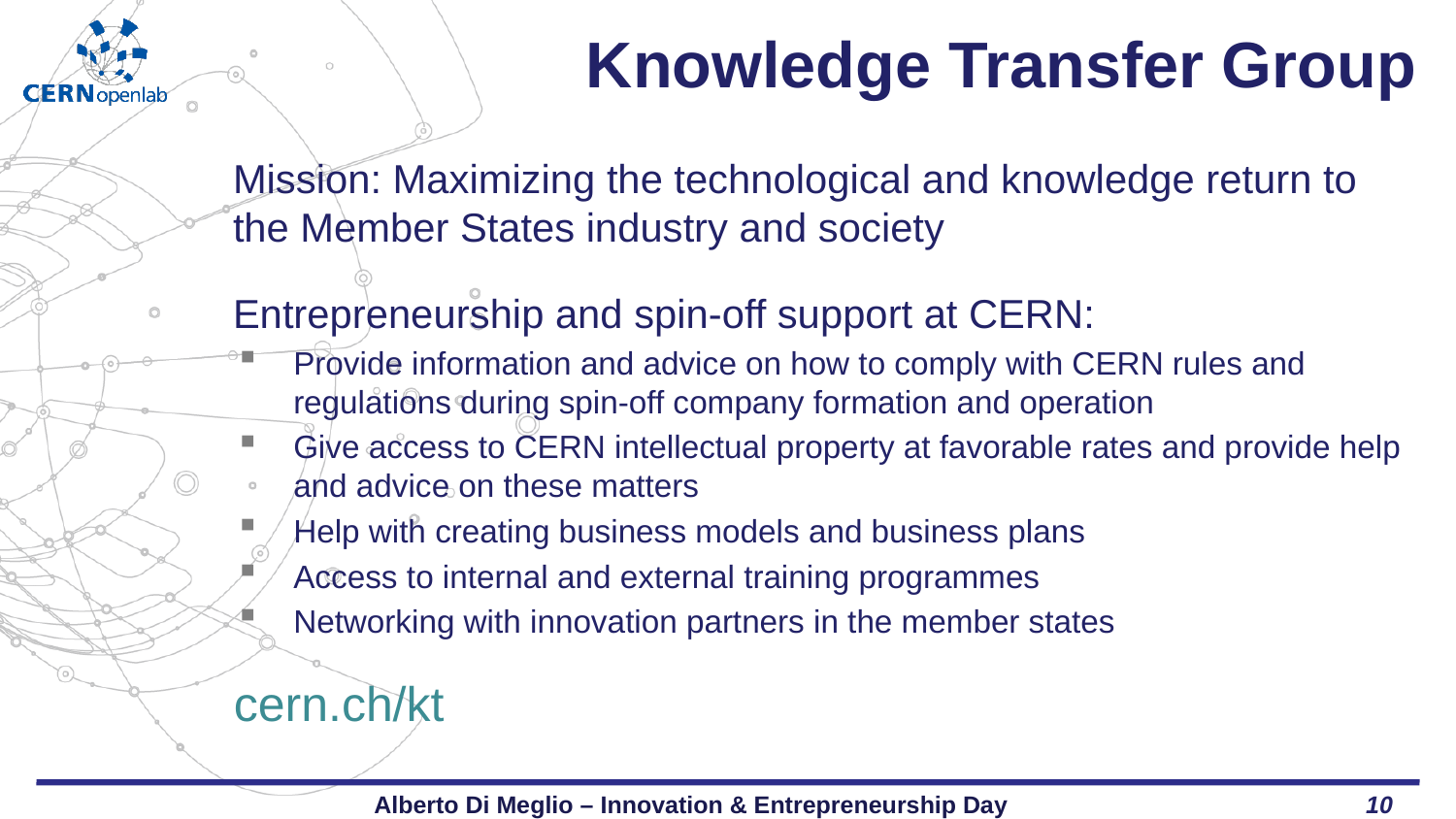

# Knowledge Transfer Group
Mission: Maximizing the technological and knowledge return to the Member States industry and society

Entrepreneurship and spin-off support at CERN:
Provide information and advice on how to comply with CERN rules and regulations during spin-off company formation and operation
Give access to CERN intellectual property at favorable rates and provide help and advice on these matters
Help with creating business models and business plans
Access to internal and external training programmes
Networking with innovation partners in the member states
cern.ch/kt
Alberto Di Meglio – Innovation & Entrepreneurship Day
10